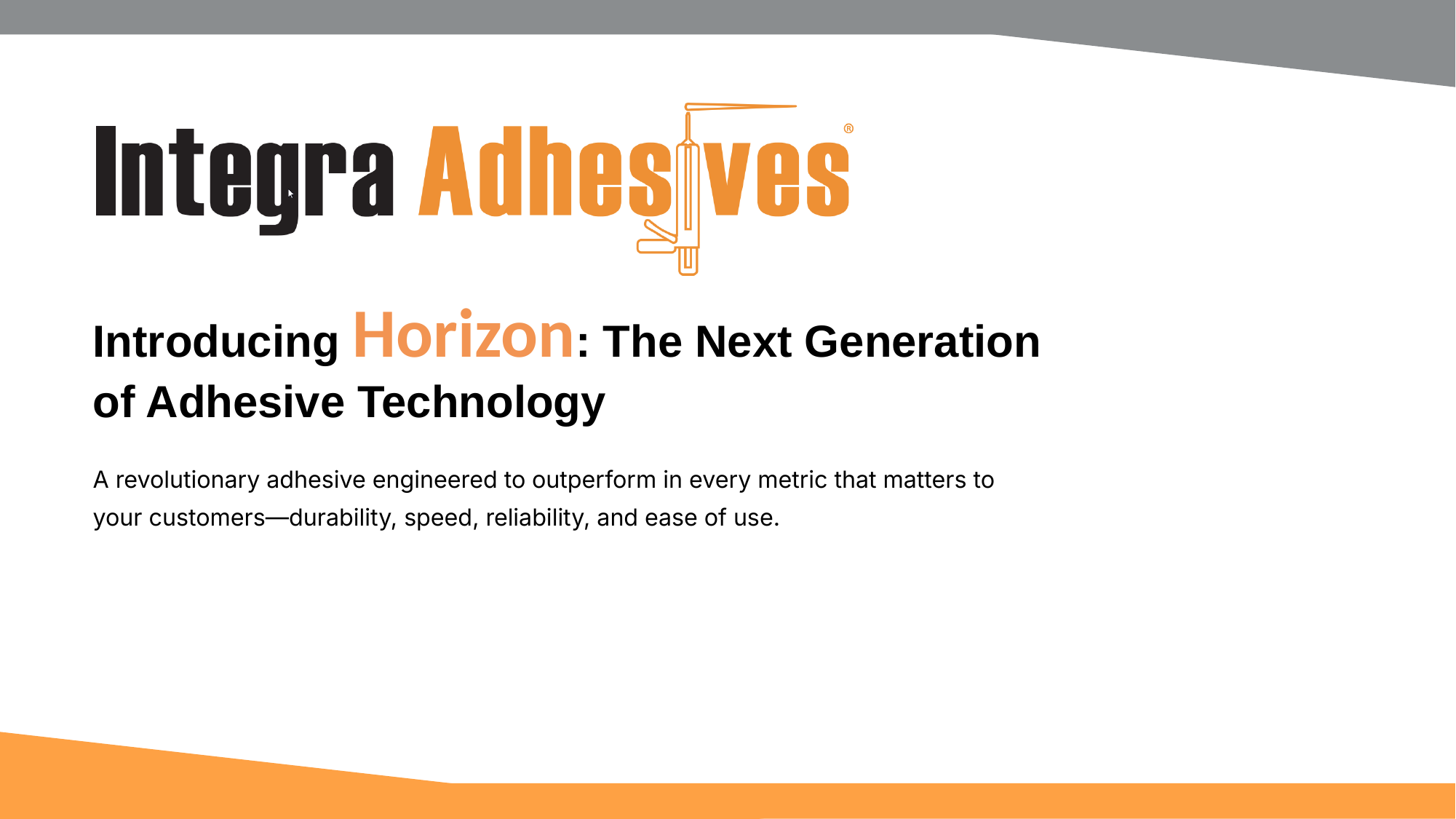

# Introducing Horizon: The Next Generation of Adhesive Technology
A revolutionary adhesive engineered to outperform in every metric that matters to your customers—durability, speed, reliability, and ease of use.